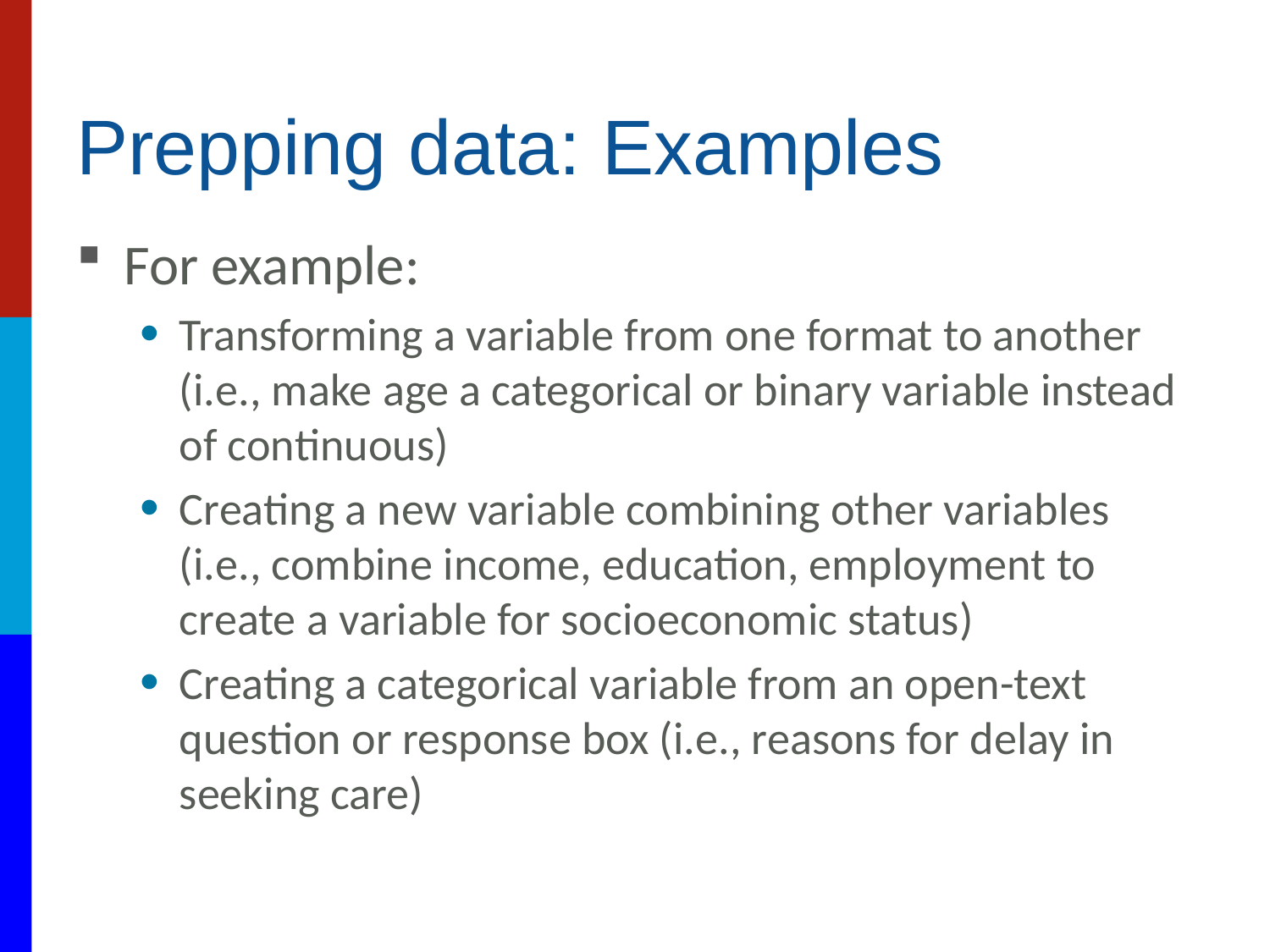

# Prepping data: Examples
For example:
Transforming a variable from one format to another (i.e., make age a categorical or binary variable instead of continuous)
Creating a new variable combining other variables (i.e., combine income, education, employment to create a variable for socioeconomic status)
Creating a categorical variable from an open-text question or response box (i.e., reasons for delay in seeking care)